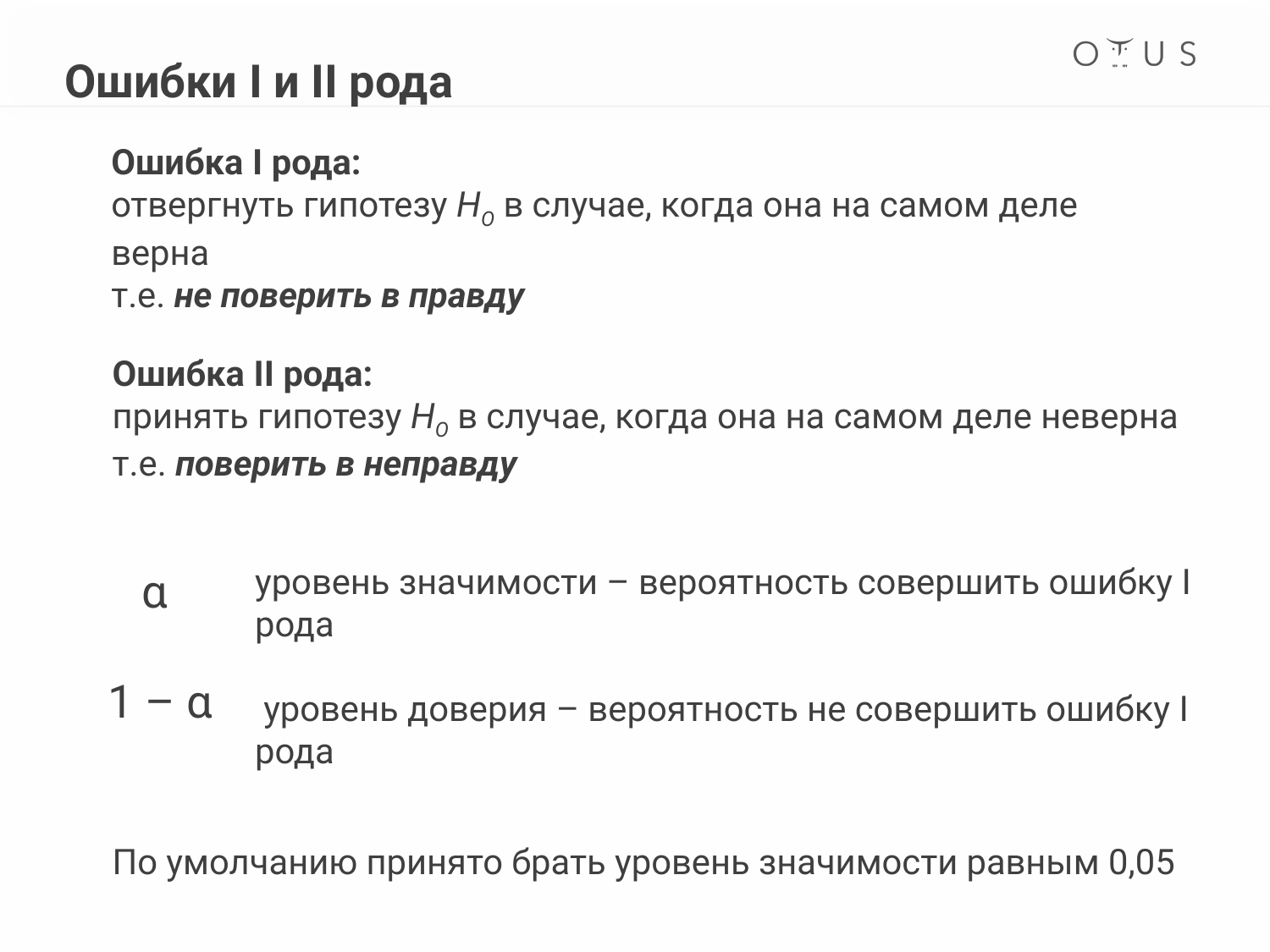

Ошибки I и II рода
Ошибка I рода:
отвергнуть гипотезу HO в случае, когда она на самом деле верна
т.е. не поверить в правду
Ошибка II рода:
принять гипотезу HO в случае, когда она на самом деле неверна
т.е. поверить в неправду
α
 1 – α
уровень значимости – вероятность совершить ошибку I рода
 уровень доверия – вероятность не совершить ошибку I рода
По умолчанию принято брать уровень значимости равным 0,05